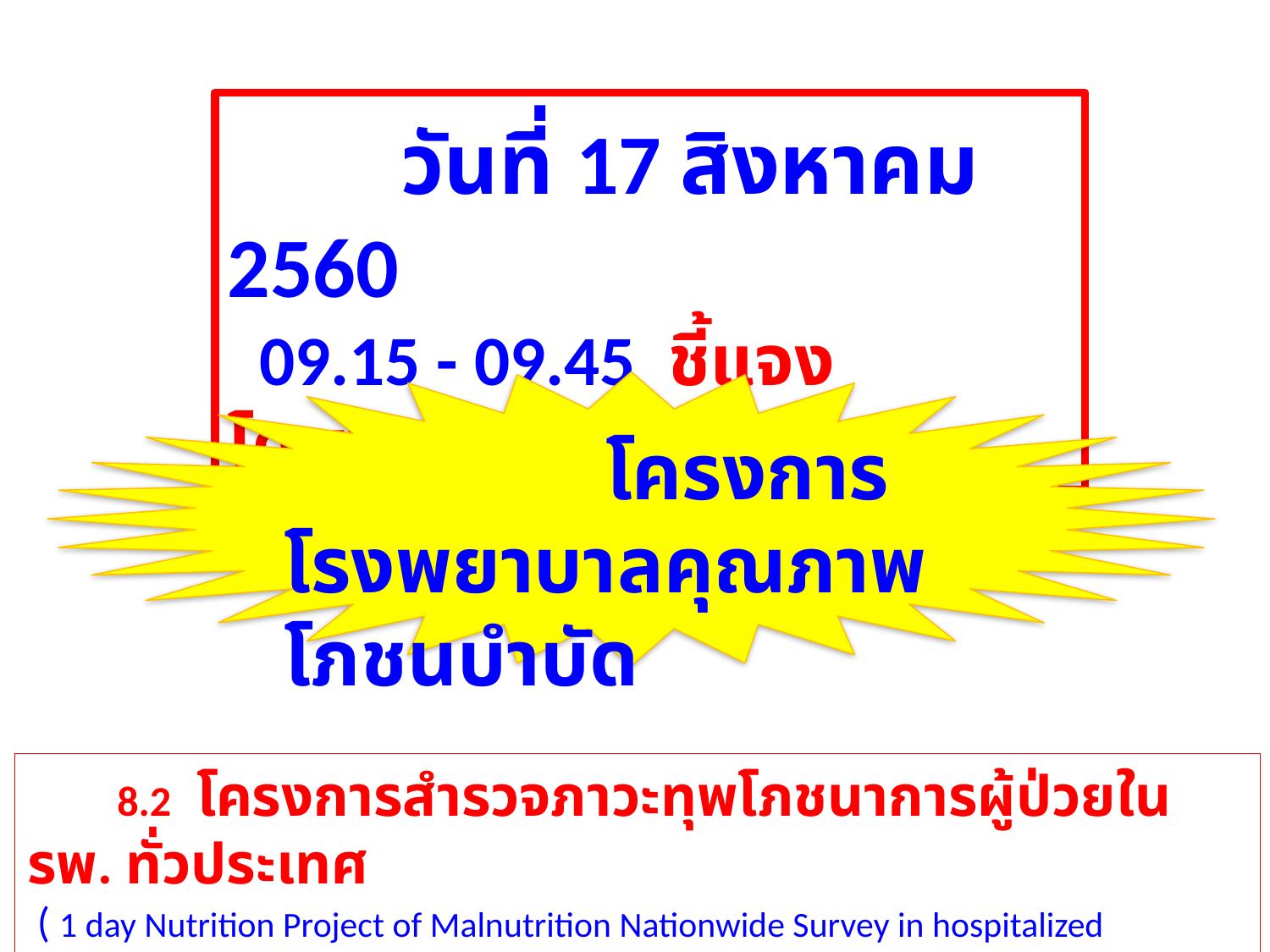

วันที่ 17 สิงหาคม 2560
  09.15 - 09.45  ชี้แจงโครงการ  (วิบูลย์)

                โครงการ
โรงพยาบาลคุณภาพโภชนบำบัด
        8.2  โครงการสำรวจภาวะทุพโภชนาการผู้ป่วยใน รพ. ทั่วประเทศ
 ( 1 day Nutrition Project of Malnutrition Nationwide Survey in hospitalized patients )